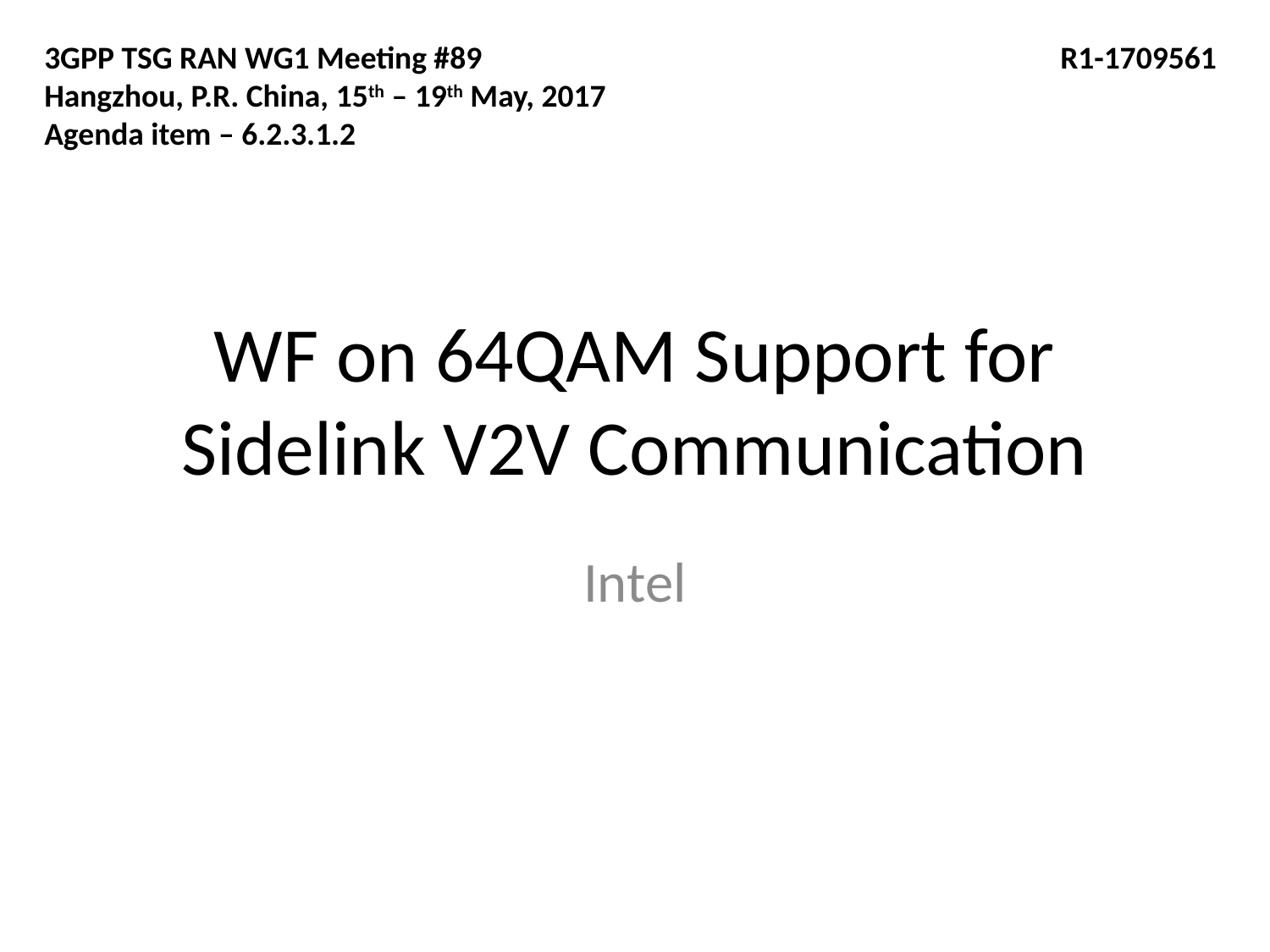

3GPP TSG RAN WG1 Meeting #89				 	R1-1709561
Hangzhou, P.R. China, 15th – 19th May, 2017
Agenda item – 6.2.3.1.2
# WF on 64QAM Support for Sidelink V2V Communication
Intel